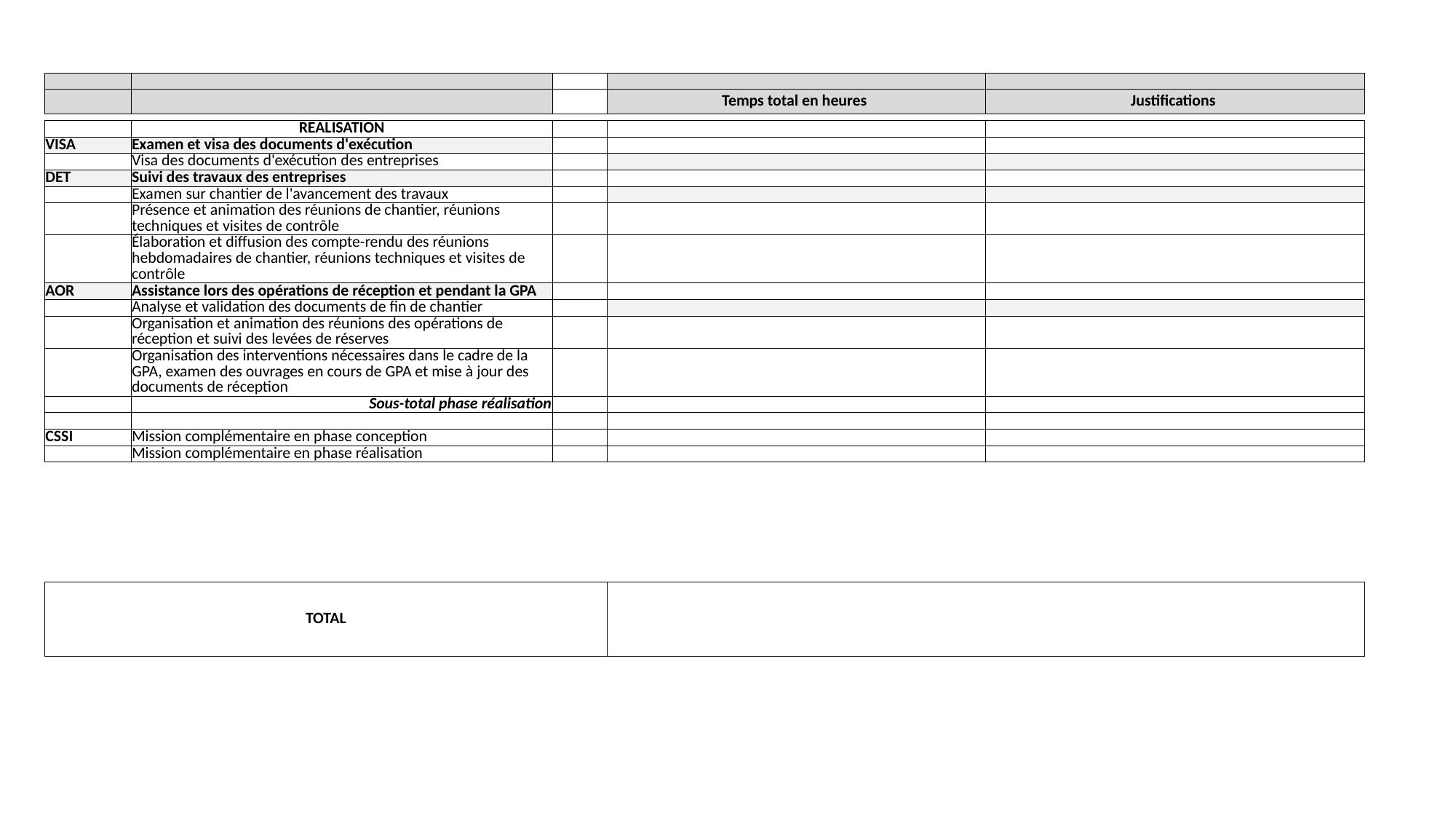

|  |  |  |  |  |
| --- | --- | --- | --- | --- |
|  |  |  | Temps total en heures | Justifications |
|  | REALISATION |  |  |  |
| --- | --- | --- | --- | --- |
| VISA | Examen et visa des documents d'exécution |  |  |  |
|  | Visa des documents d'exécution des entreprises |  |  |  |
| DET | Suivi des travaux des entreprises |  |  |  |
|  | Examen sur chantier de l'avancement des travaux |  |  |  |
|  | Présence et animation des réunions de chantier, réunions techniques et visites de contrôle |  |  |  |
|  | Élaboration et diffusion des compte-rendu des réunions hebdomadaires de chantier, réunions techniques et visites de contrôle |  |  |  |
| AOR | Assistance lors des opérations de réception et pendant la GPA |  |  |  |
|  | Analyse et validation des documents de fin de chantier |  |  |  |
|  | Organisation et animation des réunions des opérations de réception et suivi des levées de réserves |  |  |  |
|  | Organisation des interventions nécessaires dans le cadre de la GPA, examen des ouvrages en cours de GPA et mise à jour des documents de réception |  |  |  |
|  | Sous-total phase réalisation |  |  |  |
|  |  |  |  |  |
| CSSI | Mission complémentaire en phase conception |  |  |  |
|  | Mission complémentaire en phase réalisation |  |  |  |
| TOTAL |  |
| --- | --- |